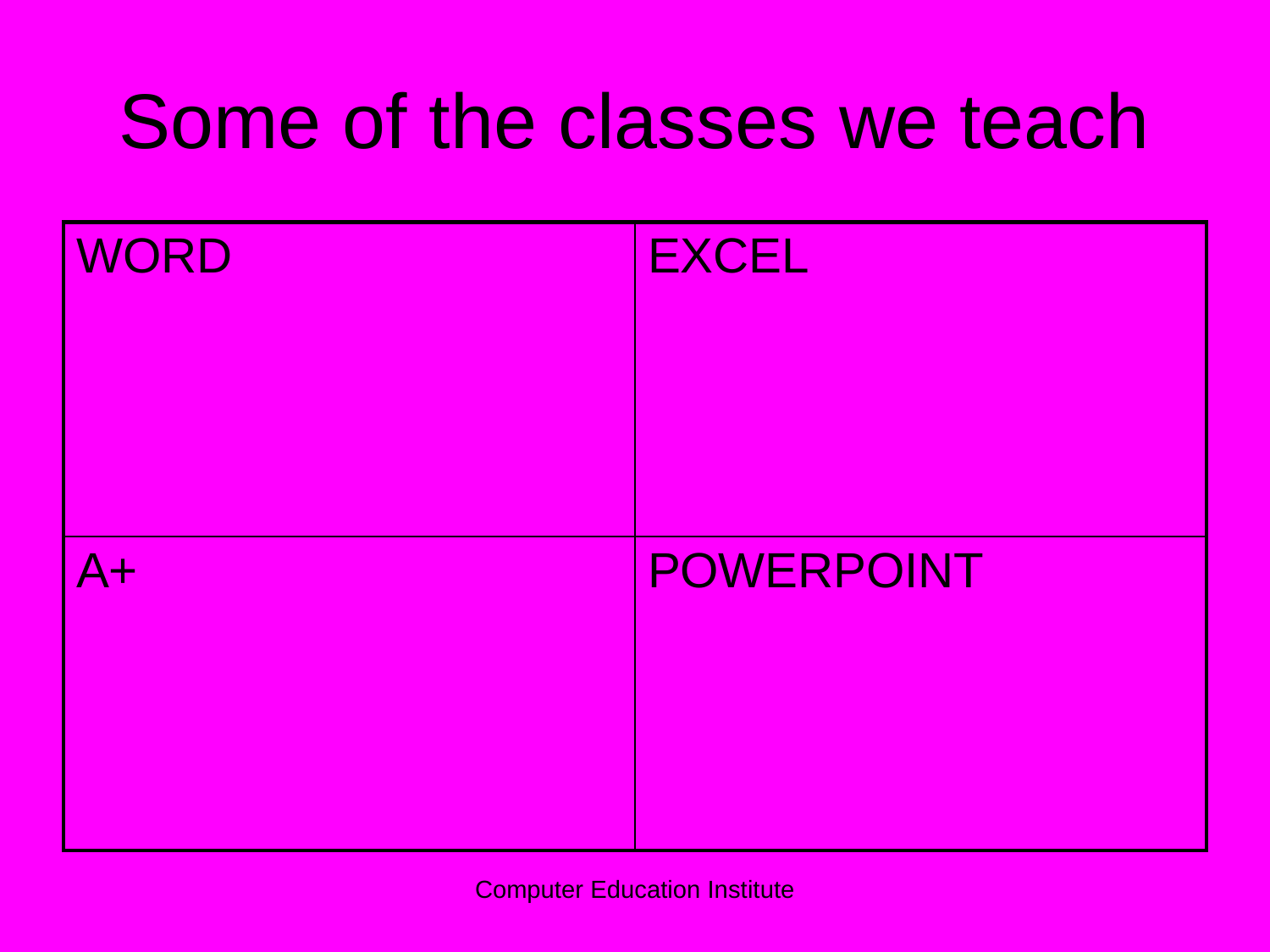

# Some of the classes we teach
| WORD | EXCEL |
| --- | --- |
| A+ | POWERPOINT |
Computer Education Institute